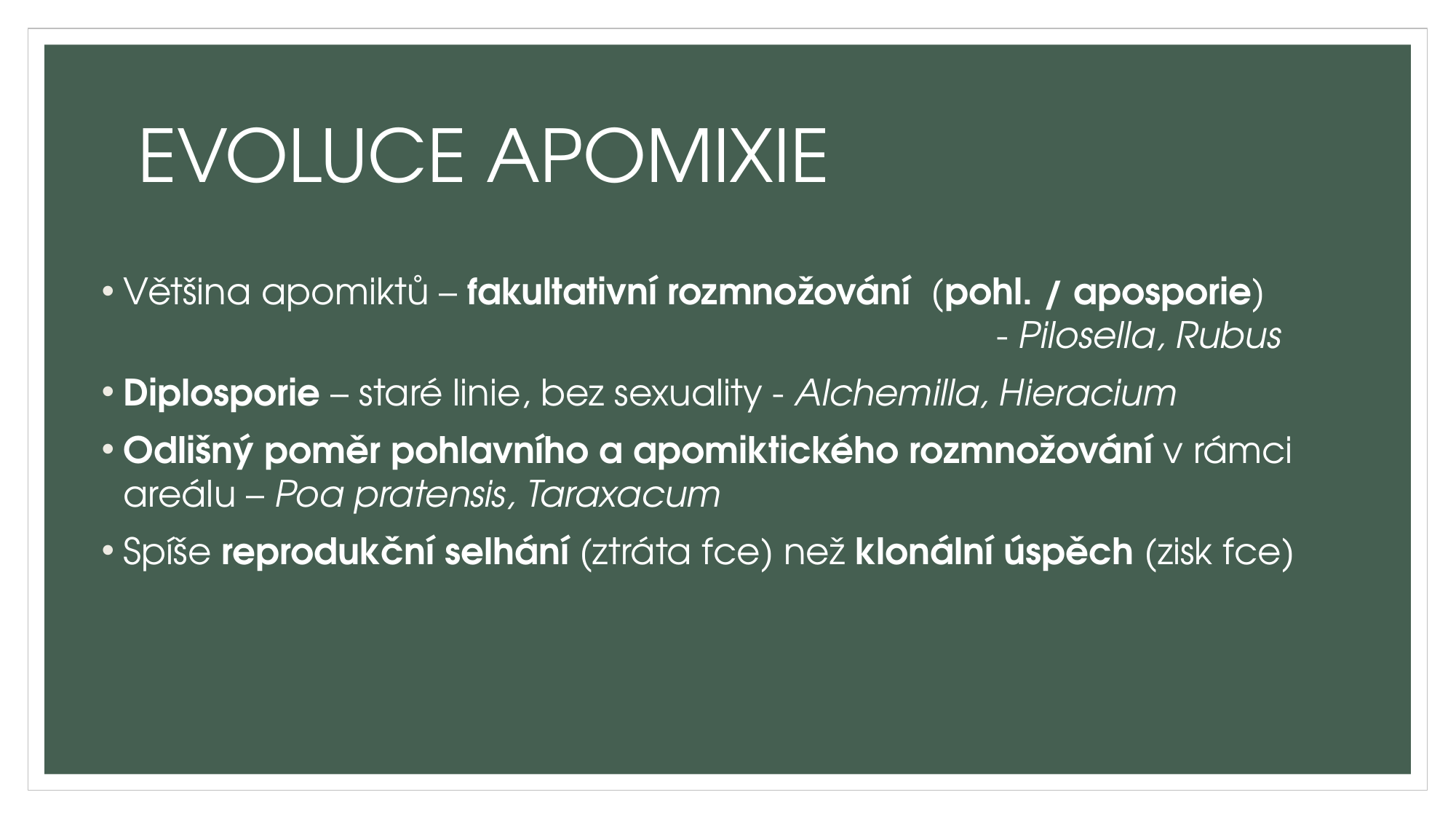

# EVOLUCE APOMIXIE
Většina apomiktů – fakultativní rozmnožování  (pohl. / aposporie)
 								- Pilosella, Rubus
Diplosporie – staré linie, bez sexuality - Alchemilla, Hieracium
Odlišný poměr pohlavního a apomiktického rozmnožování v rámci areálu – Poa pratensis, Taraxacum
Spíše reprodukční selhání (ztráta fce) než klonální úspěch (zisk fce)